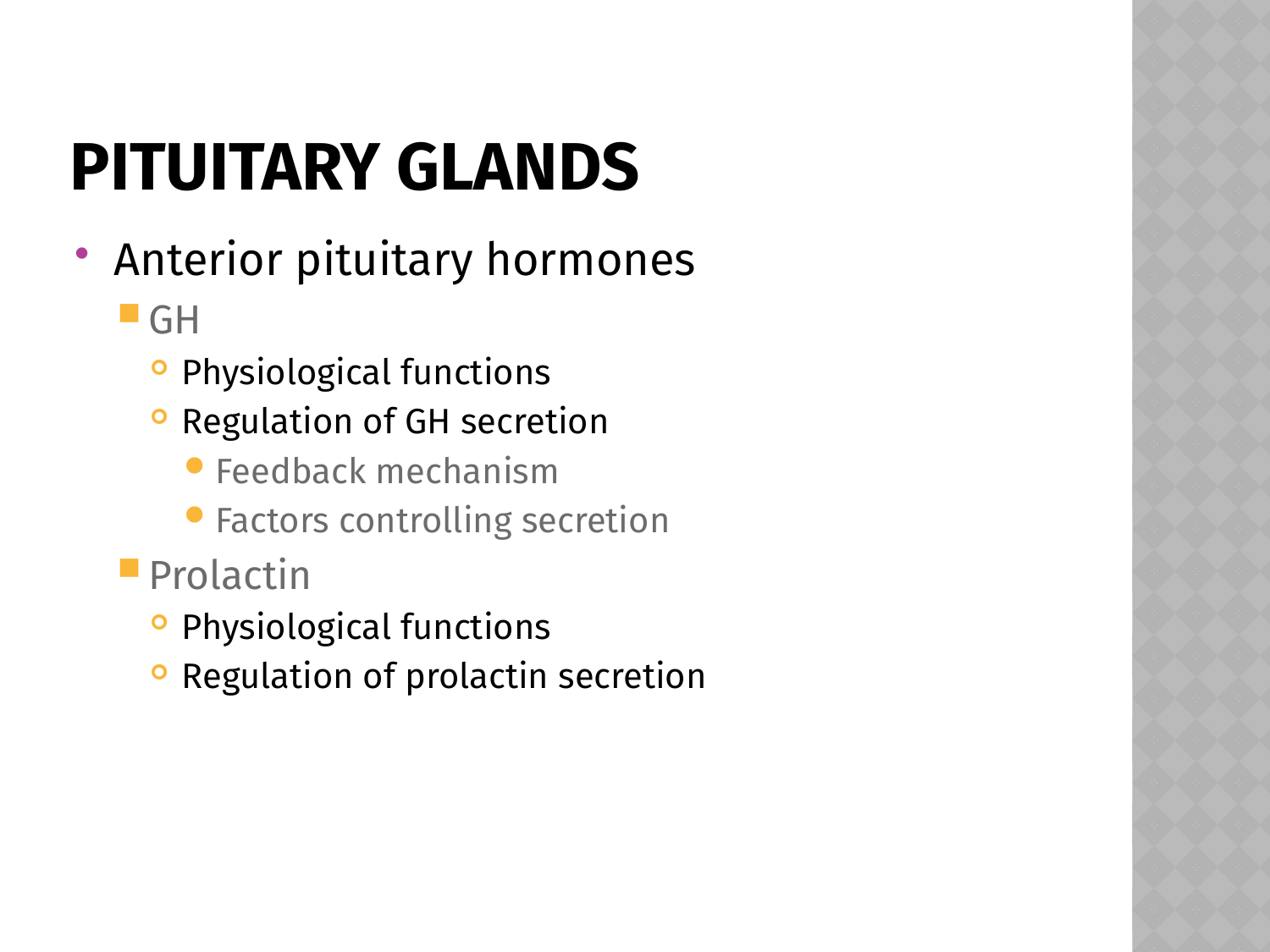

# Pituitary glands
Anterior pituitary hormones
GH
Physiological functions
Regulation of GH secretion
Feedback mechanism
Factors controlling secretion
Prolactin
Physiological functions
Regulation of prolactin secretion